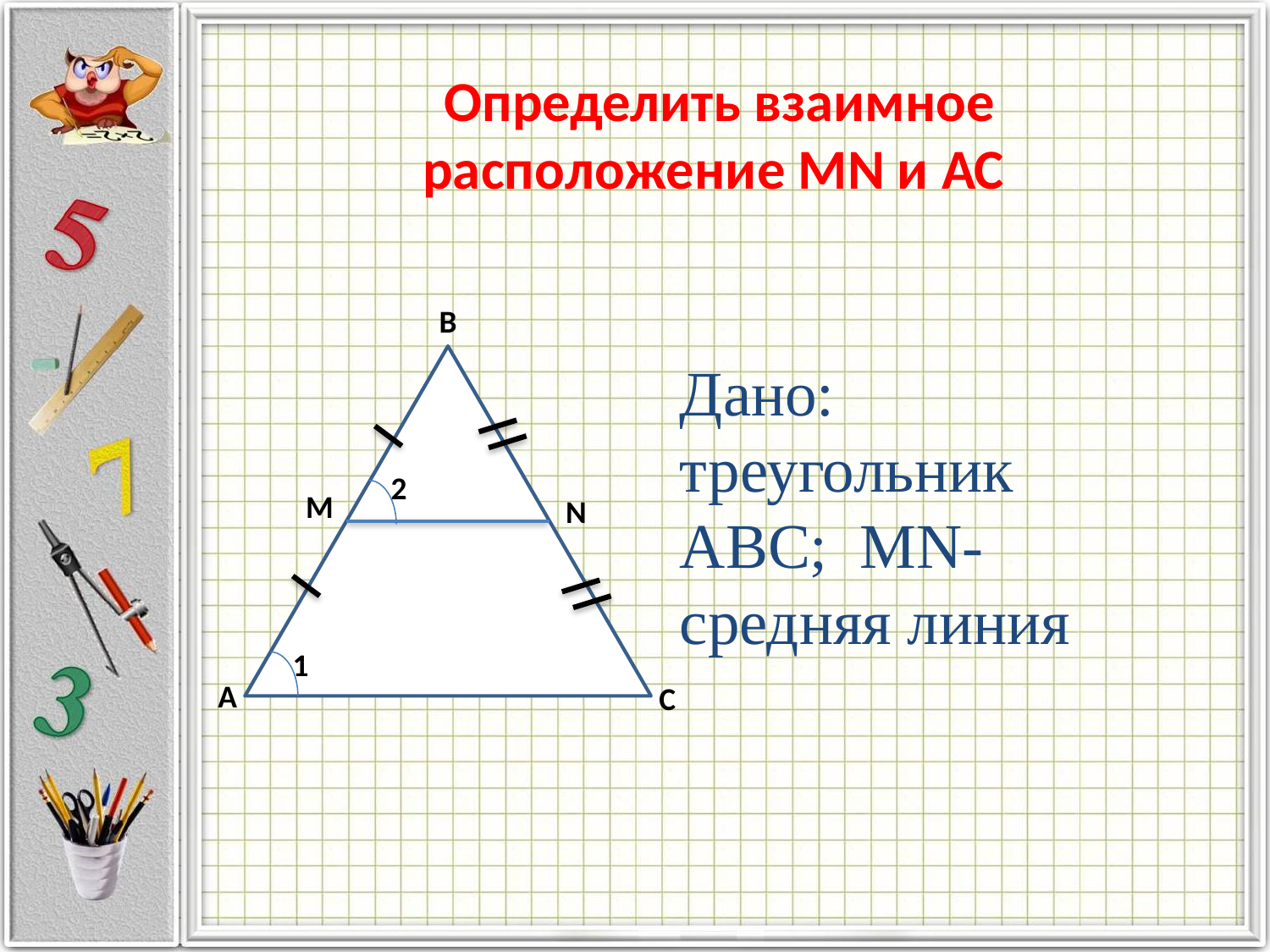

Определить взаимное расположение MN и АС
В

Дано: треугольник АВС;  MN-средняя линия
2
М

N
1

А
С